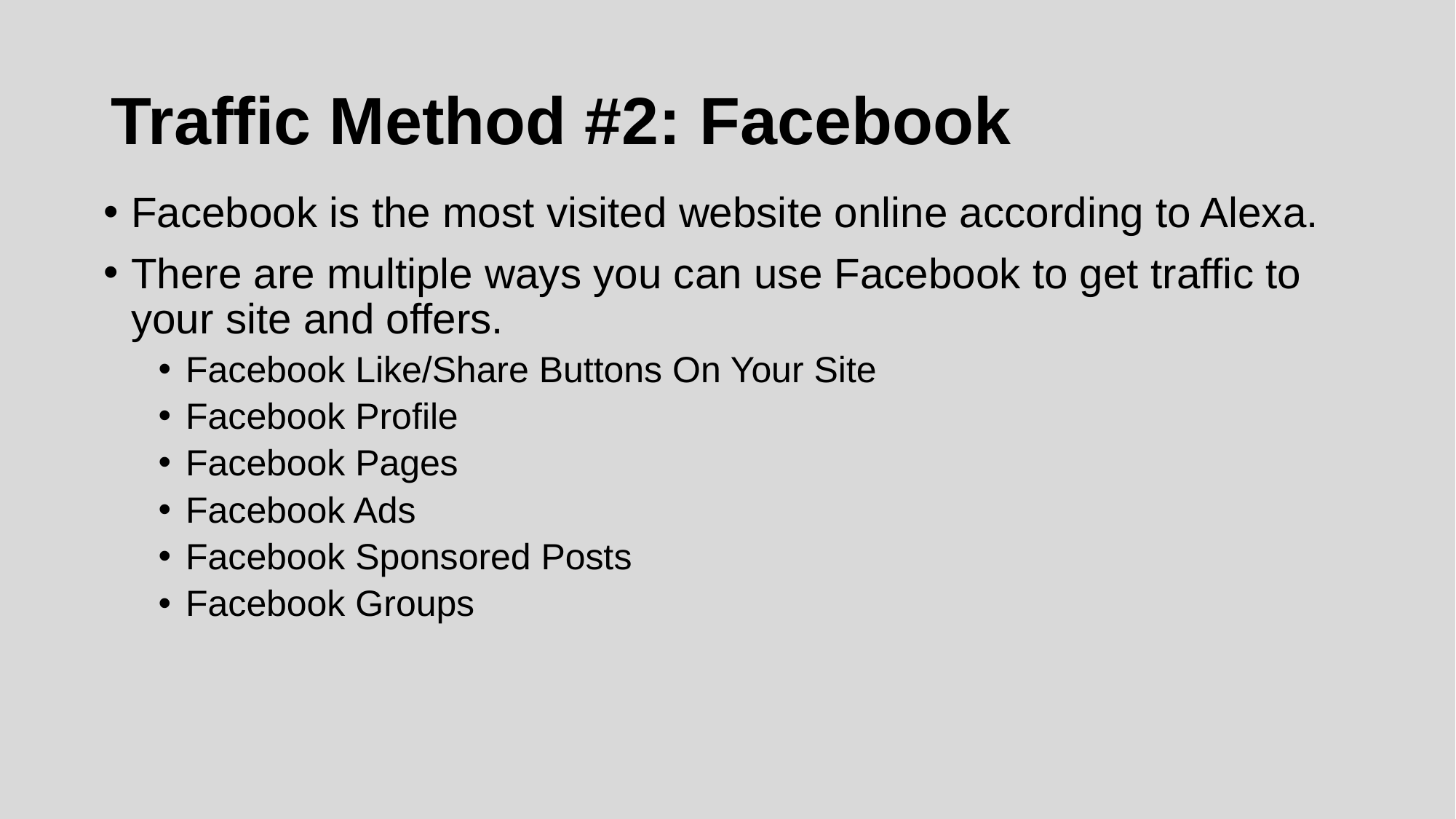

# Traffic Method #2: Facebook
Facebook is the most visited website online according to Alexa.
There are multiple ways you can use Facebook to get traffic to your site and offers.
Facebook Like/Share Buttons On Your Site
Facebook Profile
Facebook Pages
Facebook Ads
Facebook Sponsored Posts
Facebook Groups